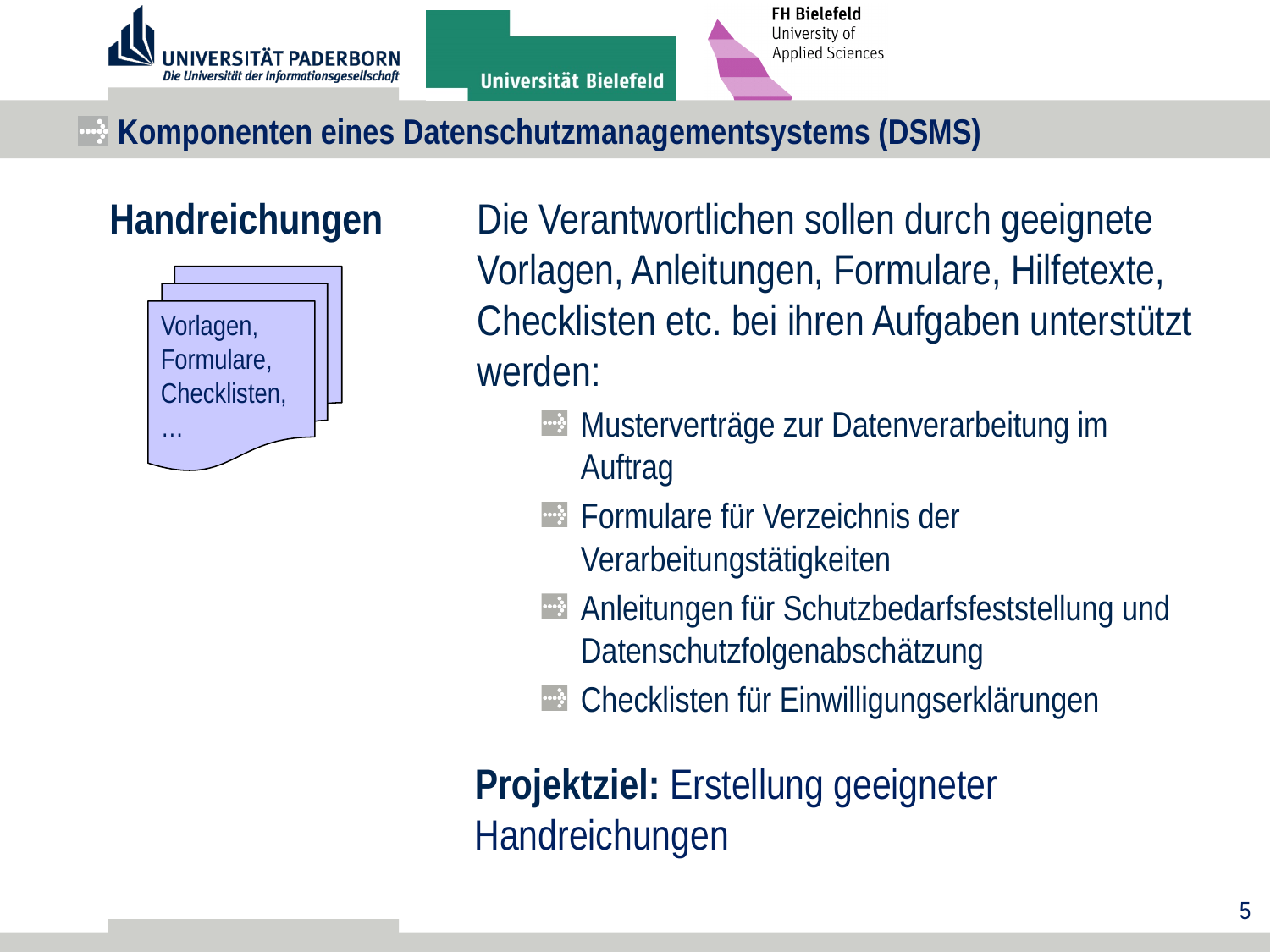

# Komponenten eines Datenschutzmanagementsystems (DSMS)
Handreichungen
Die Verantwortlichen sollen durch geeignete Vorlagen, Anleitungen, Formulare, Hilfetexte, Checklisten etc. bei ihren Aufgaben unterstützt werden:
Musterverträge zur Datenverarbeitung im Auftrag
Formulare für Verzeichnis der Verarbeitungstätigkeiten
Anleitungen für Schutzbedarfsfeststellung und Datenschutzfolgenabschätzung
Checklisten für Einwilligungserklärungen

Vorlagen,
Formulare, Checklisten, …
Projektziel: Erstellung geeigneter Handreichungen
5